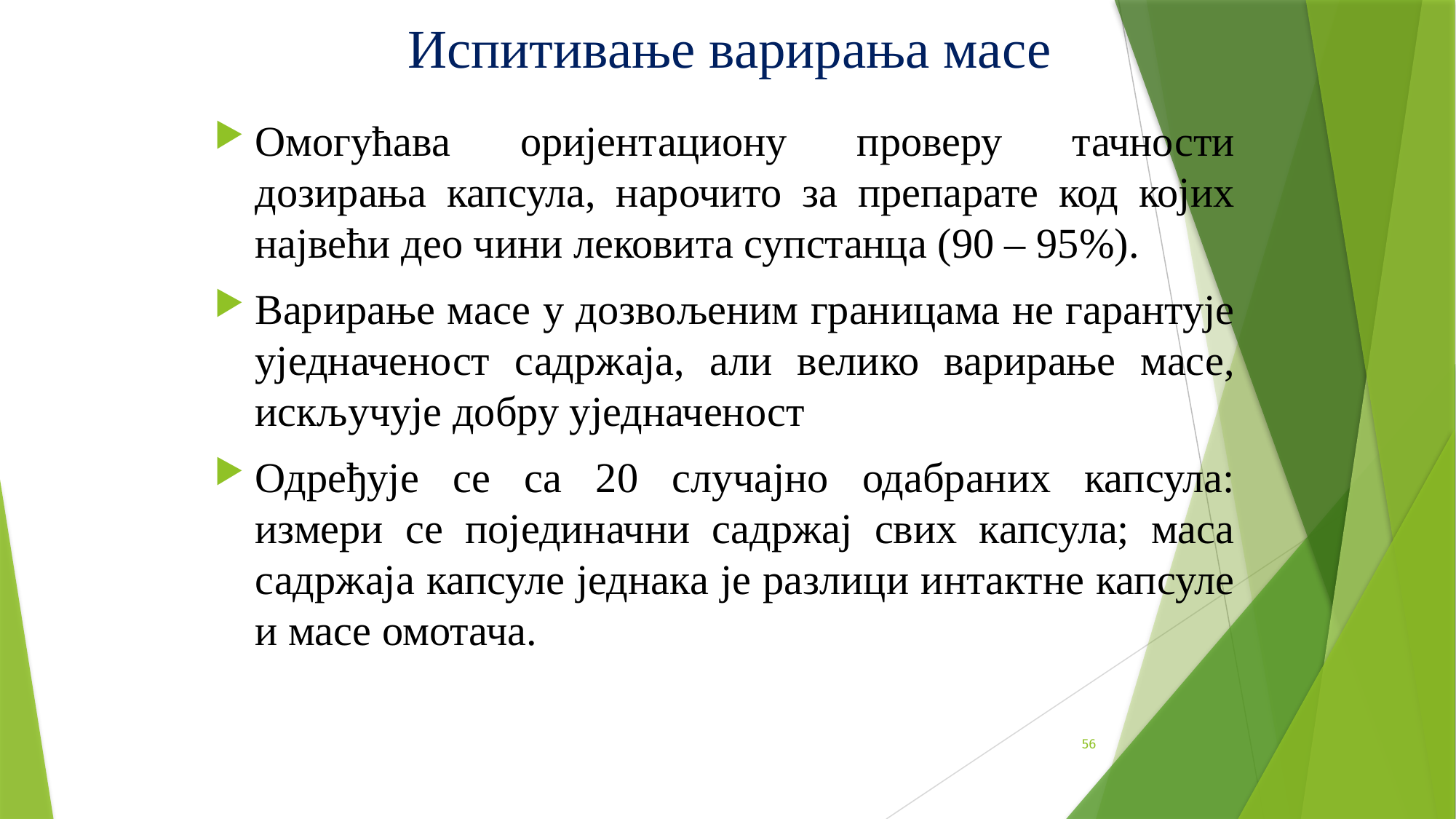

# Испитивање варирања масе
Омогућава оријентациону проверу тачности дозирања капсула, нарочито за препарате код којих највећи део чини лековита супстанца (90 – 95%).
Варирање масе у дозвољеним границама не гарантује уједначеност садржаја, али велико варирање масе, искључује добру уједначеност
Одређује се са 20 случајно одабраних капсула: измери се појединачни садржај свих капсула; маса садржаја капсуле једнака је разлици интактне капсуле и масе омотача.
56